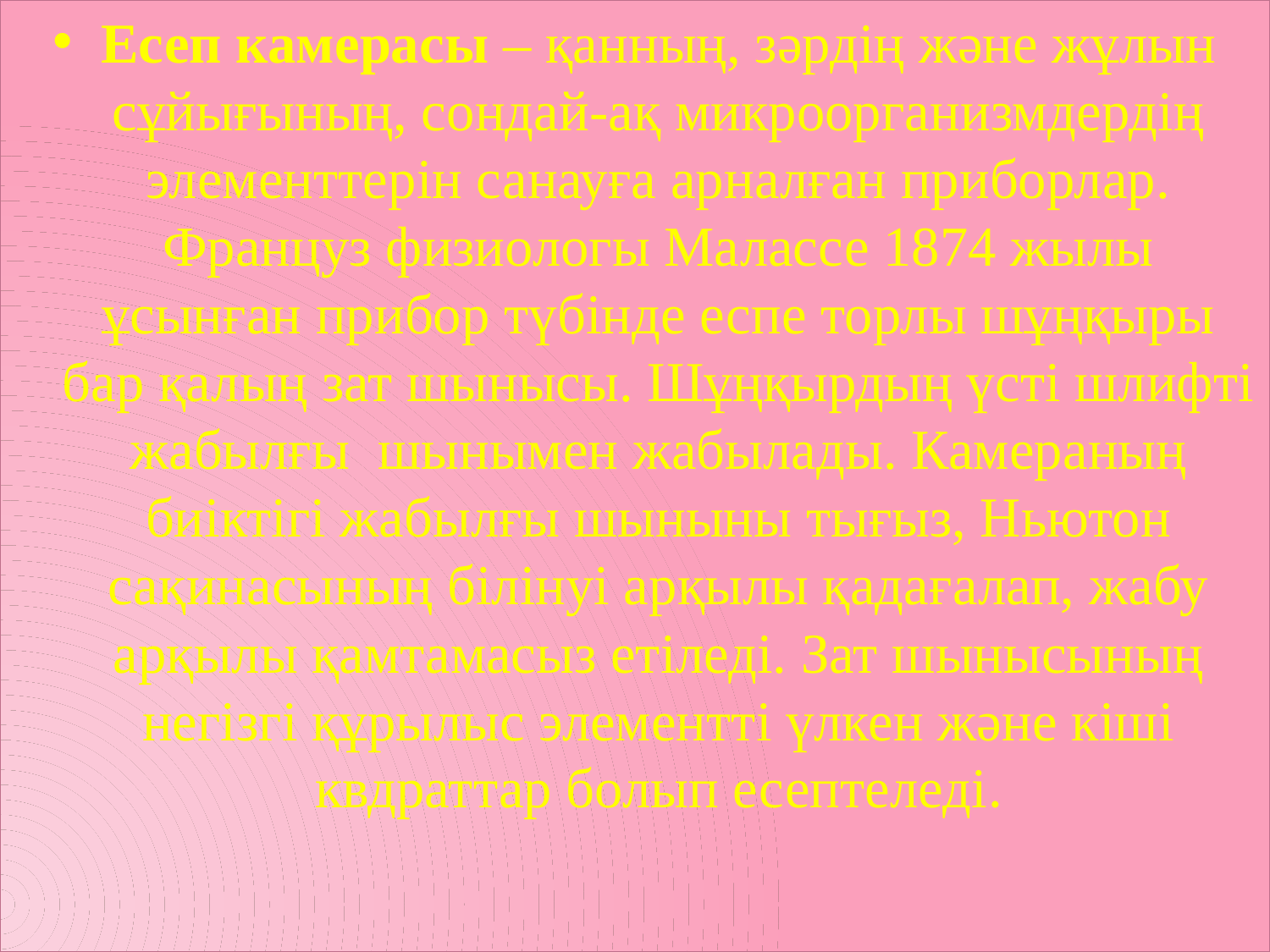

Есеп камерасы – қанның, зәрдің және жұлын сұйығының, сондай-ақ микроорганизмдердің элементтерін санауға арналған приборлар. Француз физиологы Малассе 1874 жылы ұсынған прибор түбінде еспе торлы шұңқыры бар қалың зат шынысы. Шұңқырдың үсті шлифті жабылғы  шынымен жабылады. Камераның биіктігі жабылғы шыныны тығыз, Ньютон сақинасының білінуі арқылы қадағалап, жабу арқылы қамтамасыз етіледі. Зат шынысының негізгі құрылыс элементті үлкен және кіші квдраттар болып есептеледі.